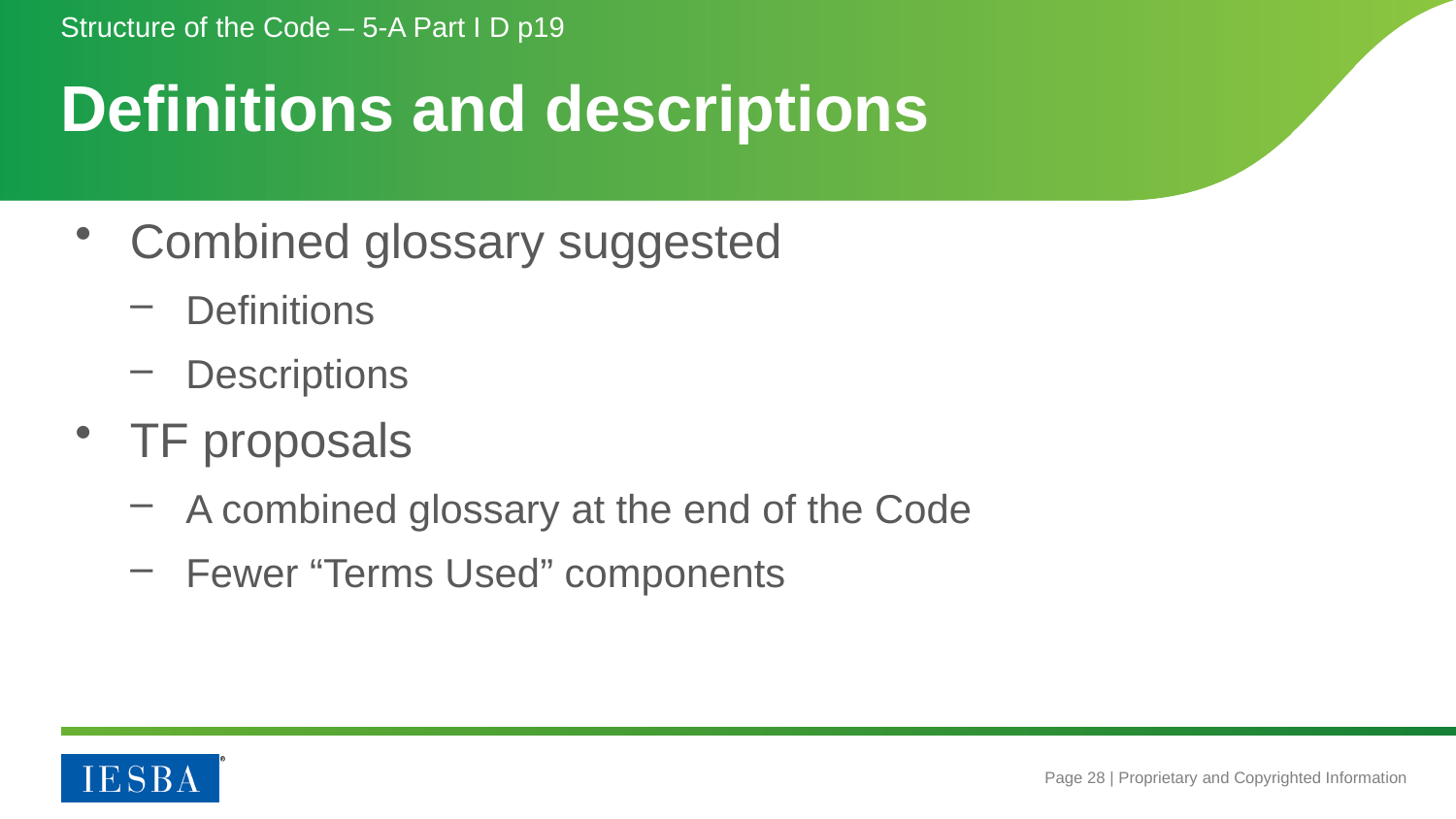

Structure of the Code – 5-A Part I D p19
# Definitions and descriptions
Combined glossary suggested
Definitions
Descriptions
TF proposals
A combined glossary at the end of the Code
Fewer “Terms Used” components